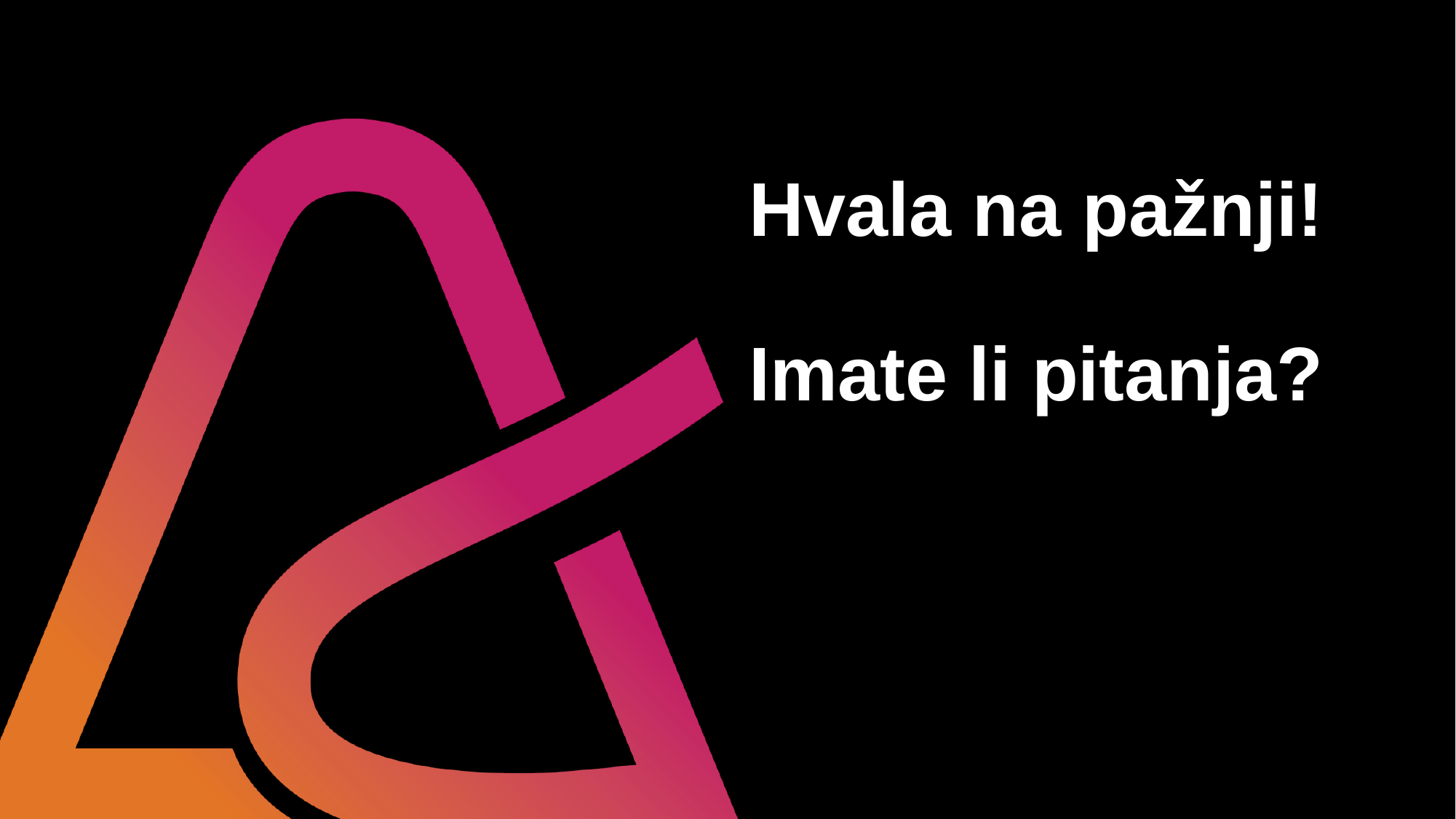

# Hvala na pažnji! Imate li pitanja?